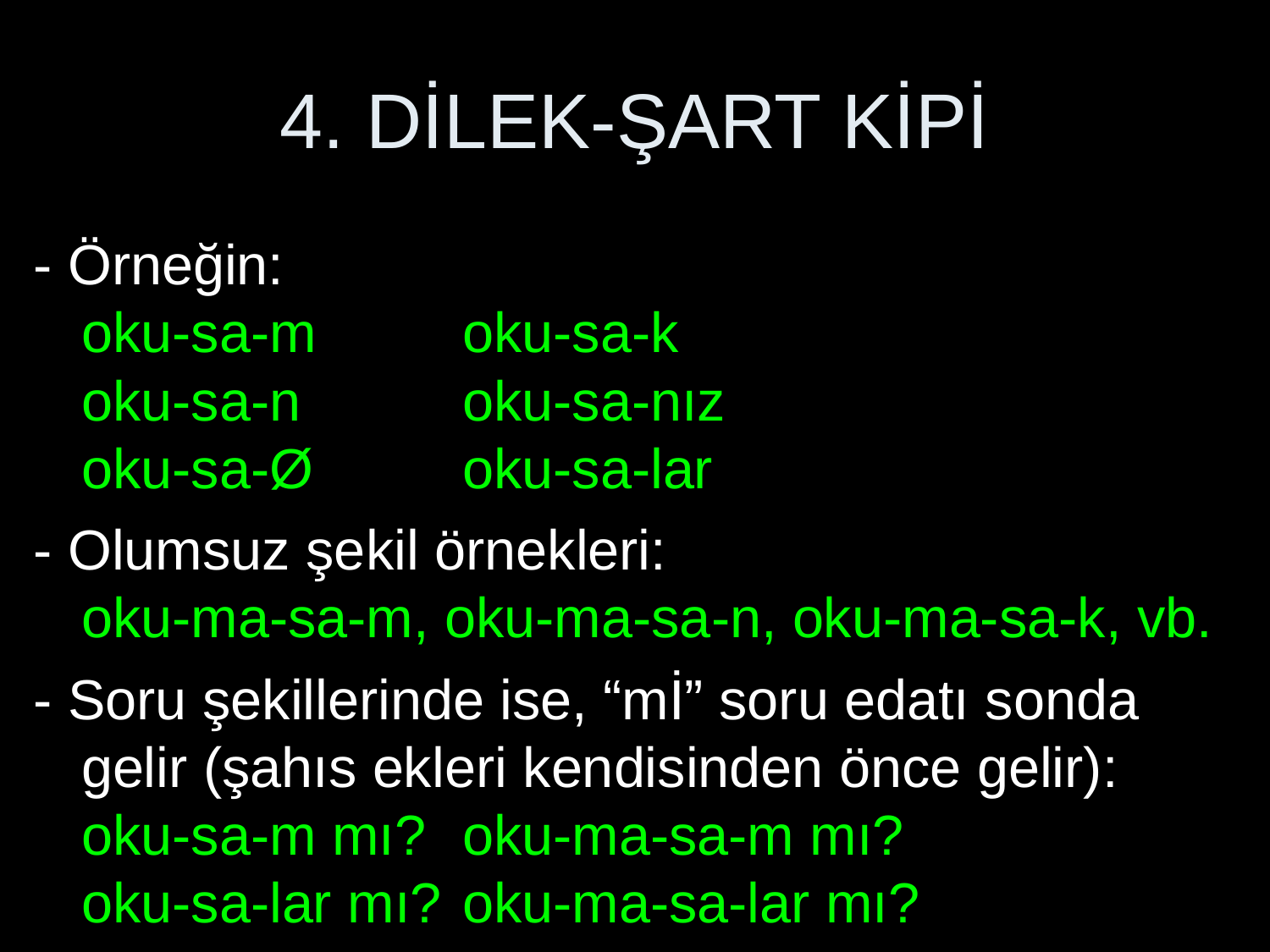

# 4. DİLEK-ŞART KİPİ
- Örneğin:
oku-sa-m		oku-sa-k
oku-sa-n		oku-sa-nız
oku-sa-Ø		oku-sa-lar
- Olumsuz şekil örnekleri:
oku-ma-sa-m, oku-ma-sa-n, oku-ma-sa-k, vb.
- Soru şekillerinde ise, “mİ” soru edatı sonda gelir (şahıs ekleri kendisinden önce gelir):
oku-sa-m mı?	oku-ma-sa-m mı?
oku-sa-lar mı?	oku-ma-sa-lar mı?